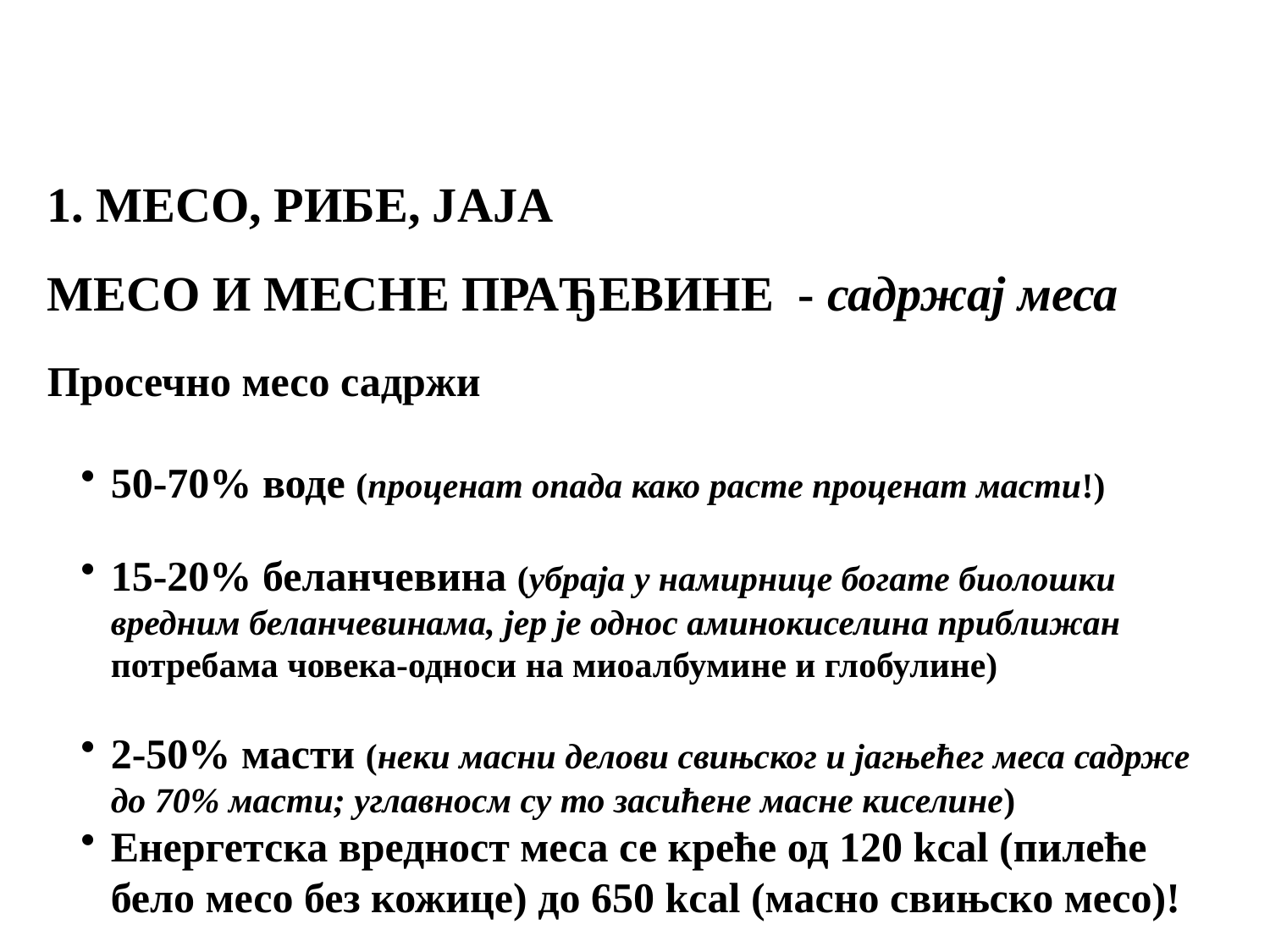

1. МЕСО, РИБЕ, ЈАЈА

МЕСО И МЕСНЕ ПРАЂЕВИНЕ  - садржај меса

Просечно месо садржи

50-70% воде (проценат опада како расте проценат масти!)

15-20% беланчевина (убраја у намирнице богате биолошки вредним беланчевинама, јер је однос аминокиселина приближан потребама човека-односи на миоалбумине и глобулине)

2-50% масти (неки масни делови свињског и јагњећег меса садрже до 70% масти; углавносм су то засићене масне киселине)
Енергетска вредност меса се креће од 120 kcal (пилеће бело месо без кожице) до 650 kcal (масно свињско месо)!